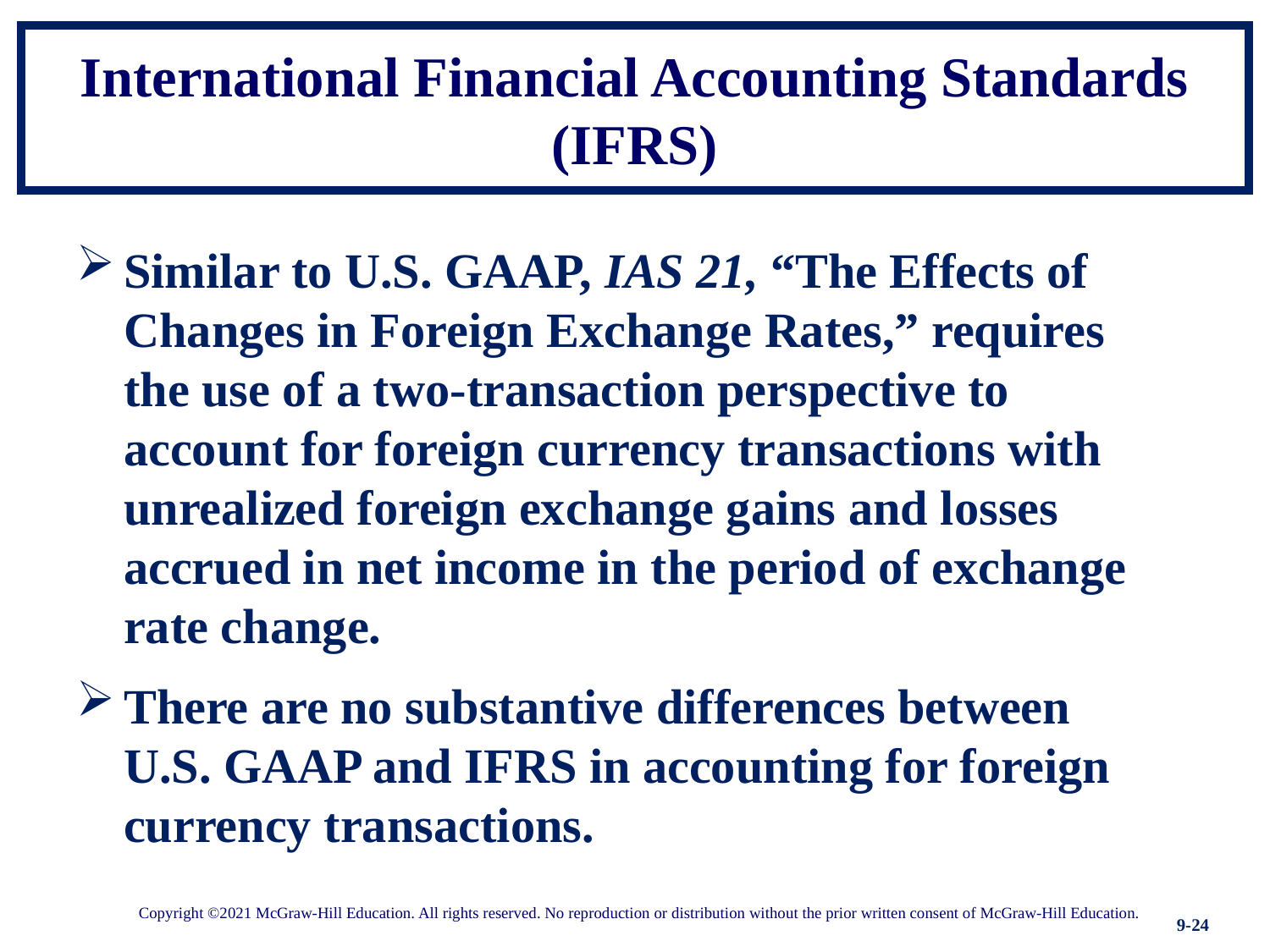

# International Financial Accounting Standards (IFRS)
Similar to U.S. GAAP, IAS 21, “The Effects of Changes in Foreign Exchange Rates,” requires the use of a two-transaction perspective to account for foreign currency transactions with unrealized foreign exchange gains and losses accrued in net income in the period of exchange rate change.
There are no substantive differences between U.S. GAAP and IFRS in accounting for foreign currency transactions.
Copyright ©2021 McGraw-Hill Education. All rights reserved. No reproduction or distribution without the prior written consent of McGraw-Hill Education.
9-24